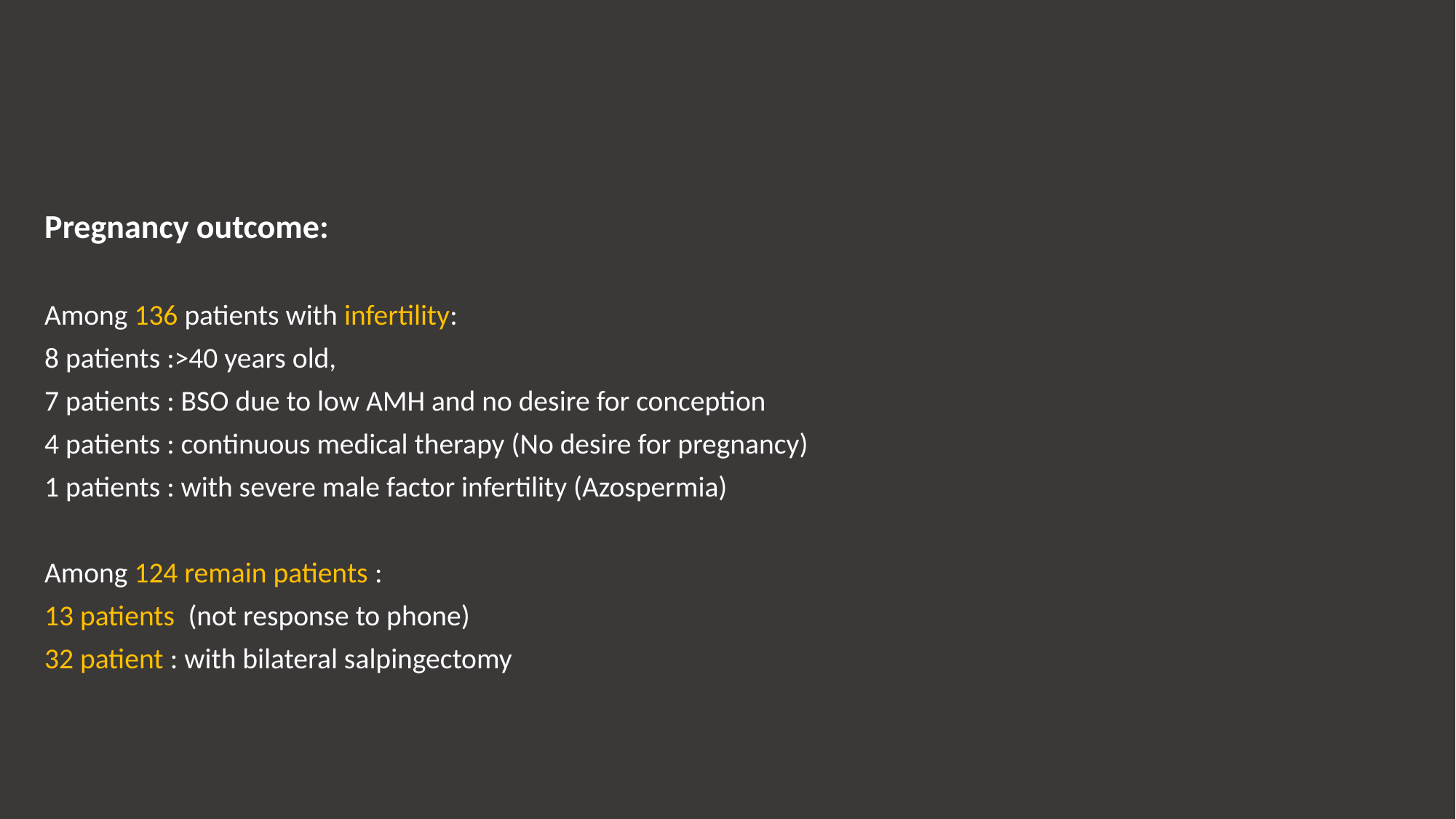

Pregnancy outcome:

Among 136 patients with infertility:
8 patients :>40 years old,
7 patients : BSO due to low AMH and no desire for conception
4 patients : continuous medical therapy (No desire for pregnancy)
1 patients : with severe male factor infertility (Azospermia)

Among 124 remain patients :
13 patients  (not response to phone)
32 patient : with bilateral salpingectomy